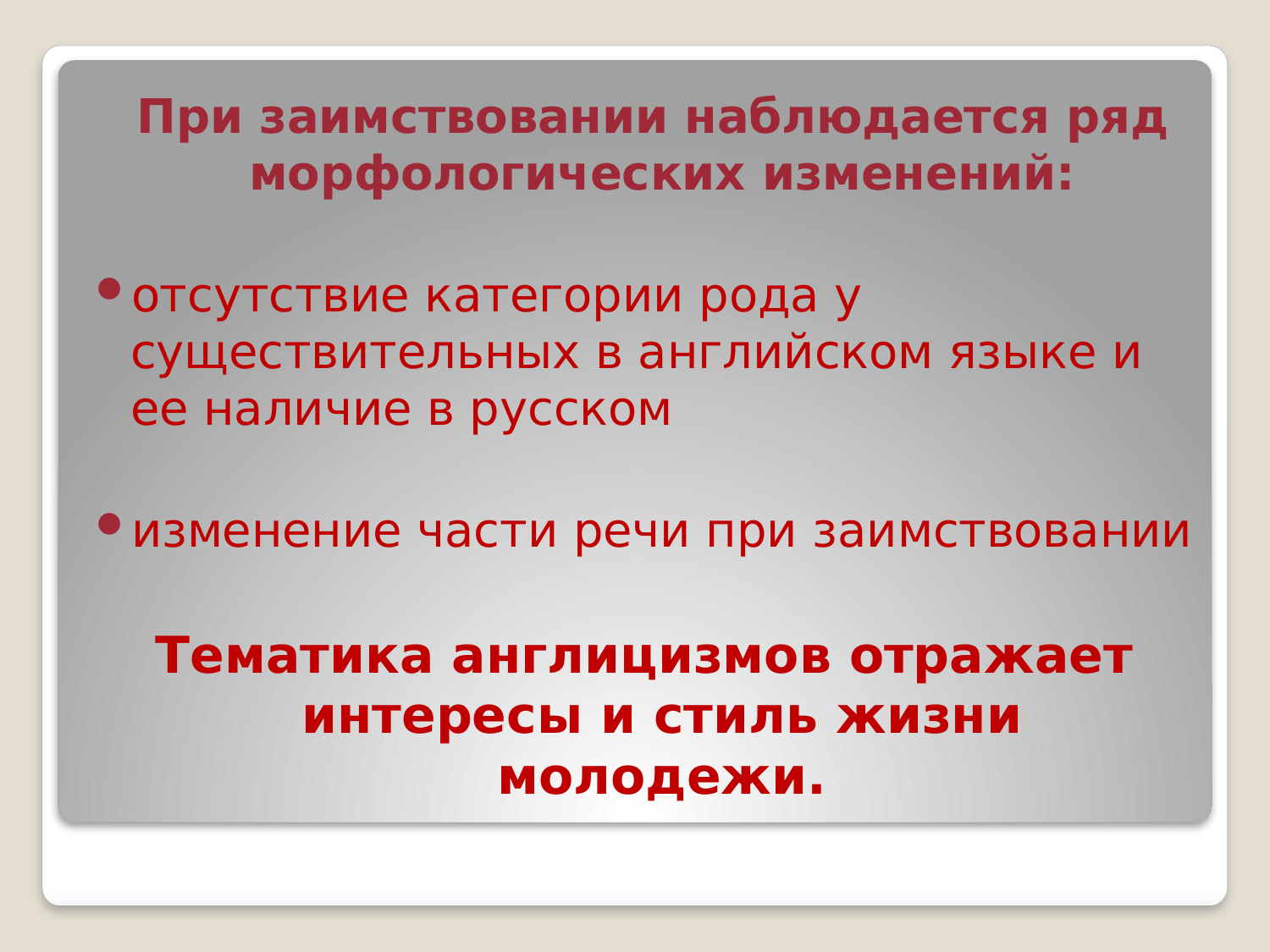

При заимствовании наблюдается ряд морфологических изменений:

отсутствие категории рода у существительных в английском языке и ее наличие в русском

изменение части речи при заимствовании

Тематика англицизмов отражает интересы и стиль жизни молодежи.